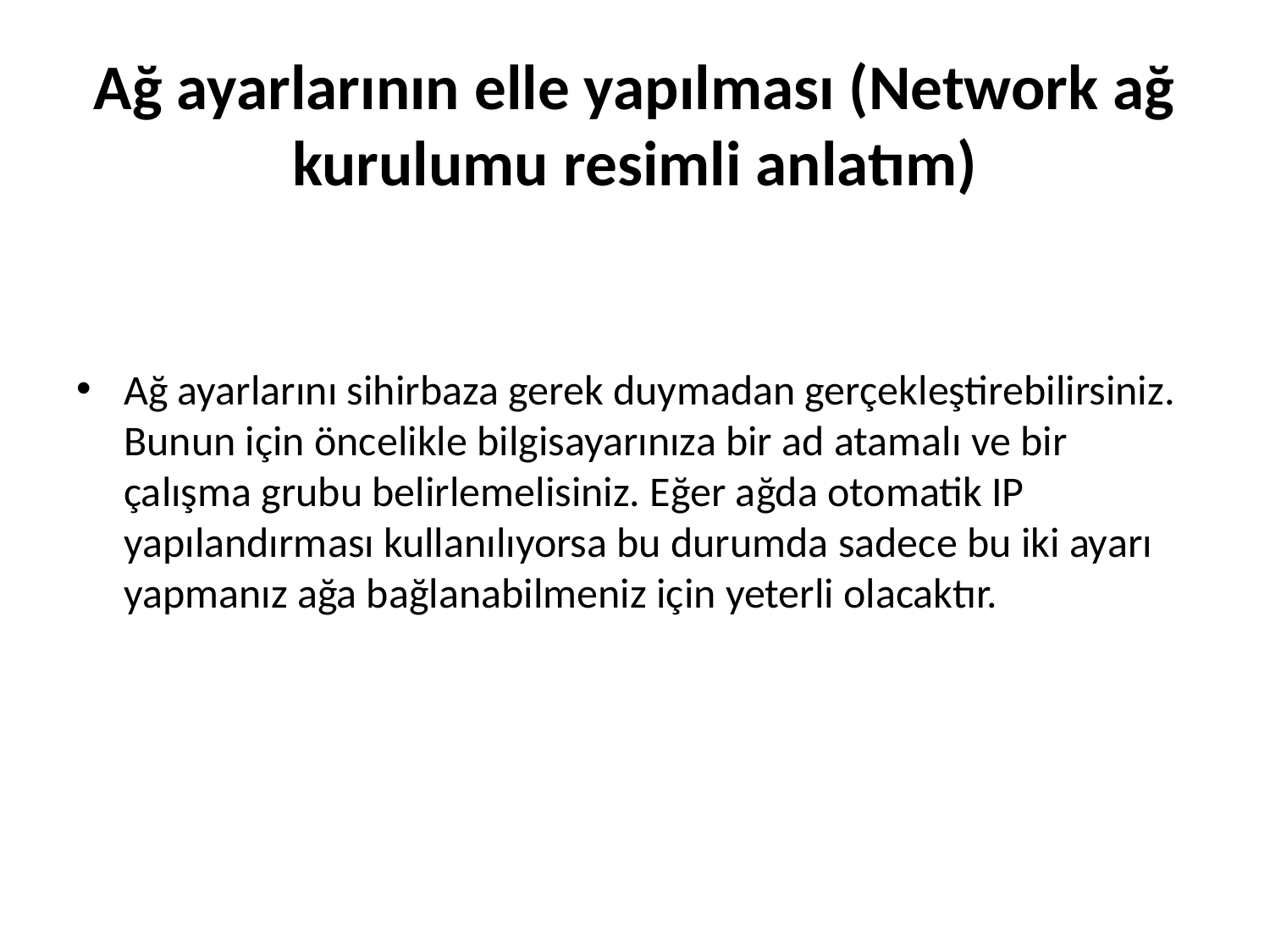

# Ağ ayarlarının elle yapılması (Network ağ kurulumu resimli anlatım)
Ağ ayarlarını sihirbaza gerek duymadan gerçekleştirebilirsiniz. Bunun için öncelikle bilgisayarınıza bir ad atamalı ve bir çalışma grubu belirlemelisiniz. Eğer ağda otomatik IP yapılandırması kullanılıyorsa bu durumda sadece bu iki ayarı yapmanız ağa bağlanabilmeniz için yeterli olacaktır.